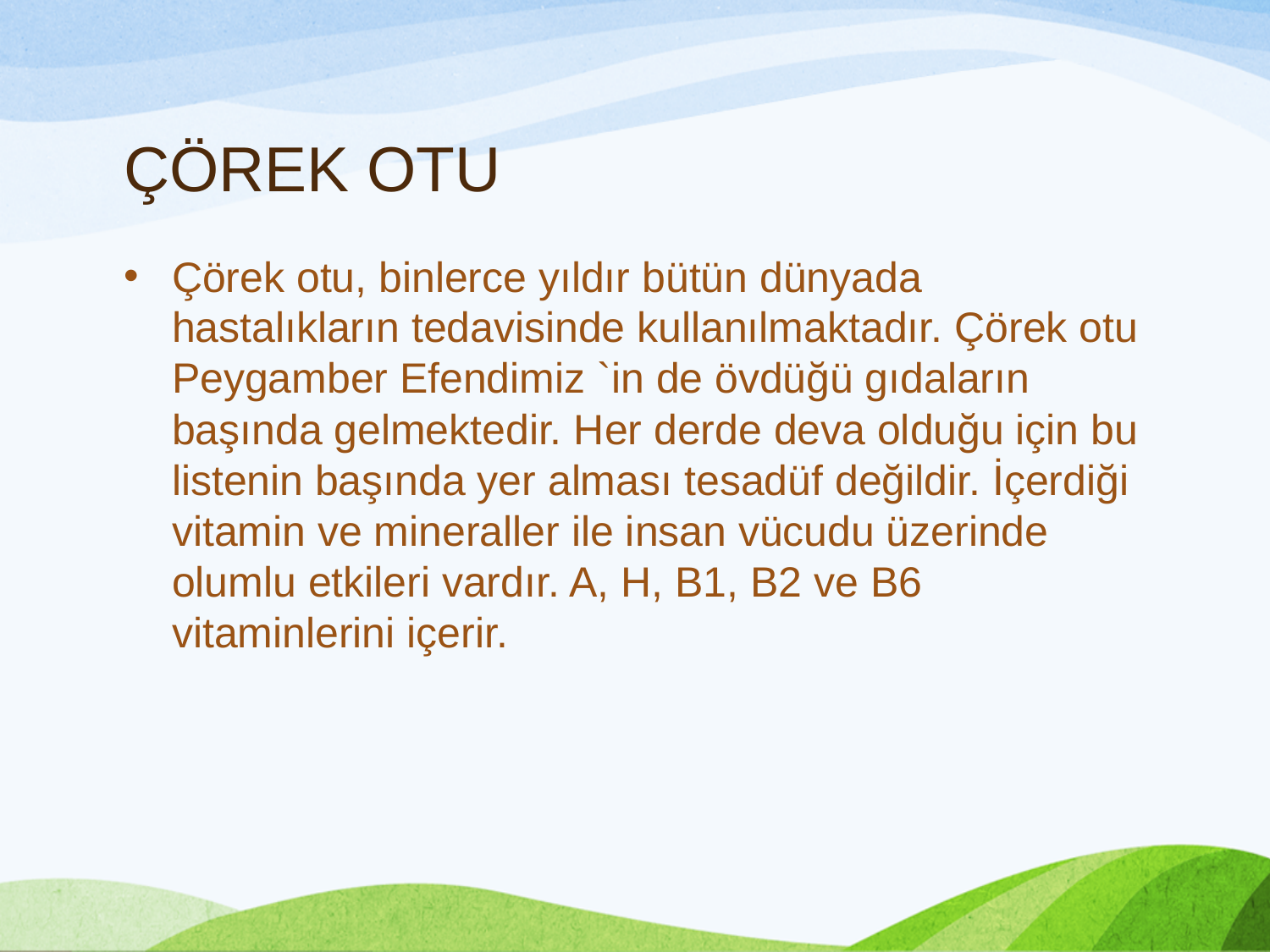

# ÇÖREK OTU
Çörek otu, binlerce yıldır bütün dünyada hastalıkların tedavisinde kullanılmaktadır. Çörek otu Peygamber Efendimiz `in de övdüğü gıdaların başında gelmektedir. Her derde deva olduğu için bu listenin başında yer alması tesadüf değildir. İçerdiği vitamin ve mineraller ile insan vücudu üzerinde olumlu etkileri vardır. A, H, B1, B2 ve B6 vitaminlerini içerir.